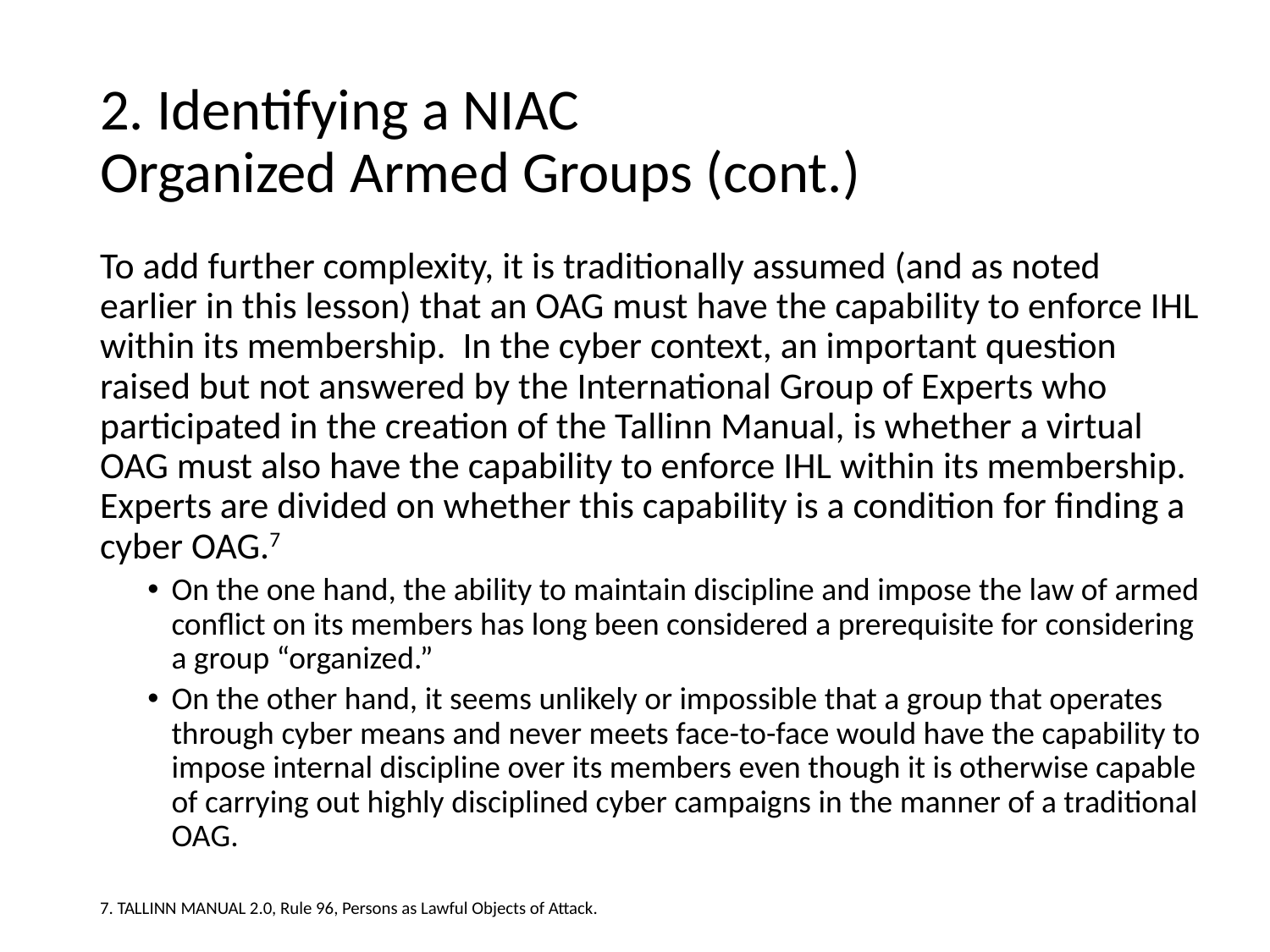

# 2. Identifying a NIAC Organized Armed Groups (cont.)
To add further complexity, it is traditionally assumed (and as noted earlier in this lesson) that an OAG must have the capability to enforce IHL within its membership.  In the cyber context, an important question raised but not answered by the International Group of Experts who participated in the creation of the Tallinn Manual, is whether a virtual OAG must also have the capability to enforce IHL within its membership.  Experts are divided on whether this capability is a condition for finding a cyber OAG.7
On the one hand, the ability to maintain discipline and impose the law of armed conflict on its members has long been considered a prerequisite for considering a group “organized.”
On the other hand, it seems unlikely or impossible that a group that operates through cyber means and never meets face-to-face would have the capability to impose internal discipline over its members even though it is otherwise capable of carrying out highly disciplined cyber campaigns in the manner of a traditional OAG.

7. TALLINN MANUAL 2.0, Rule 96, Persons as Lawful Objects of Attack.